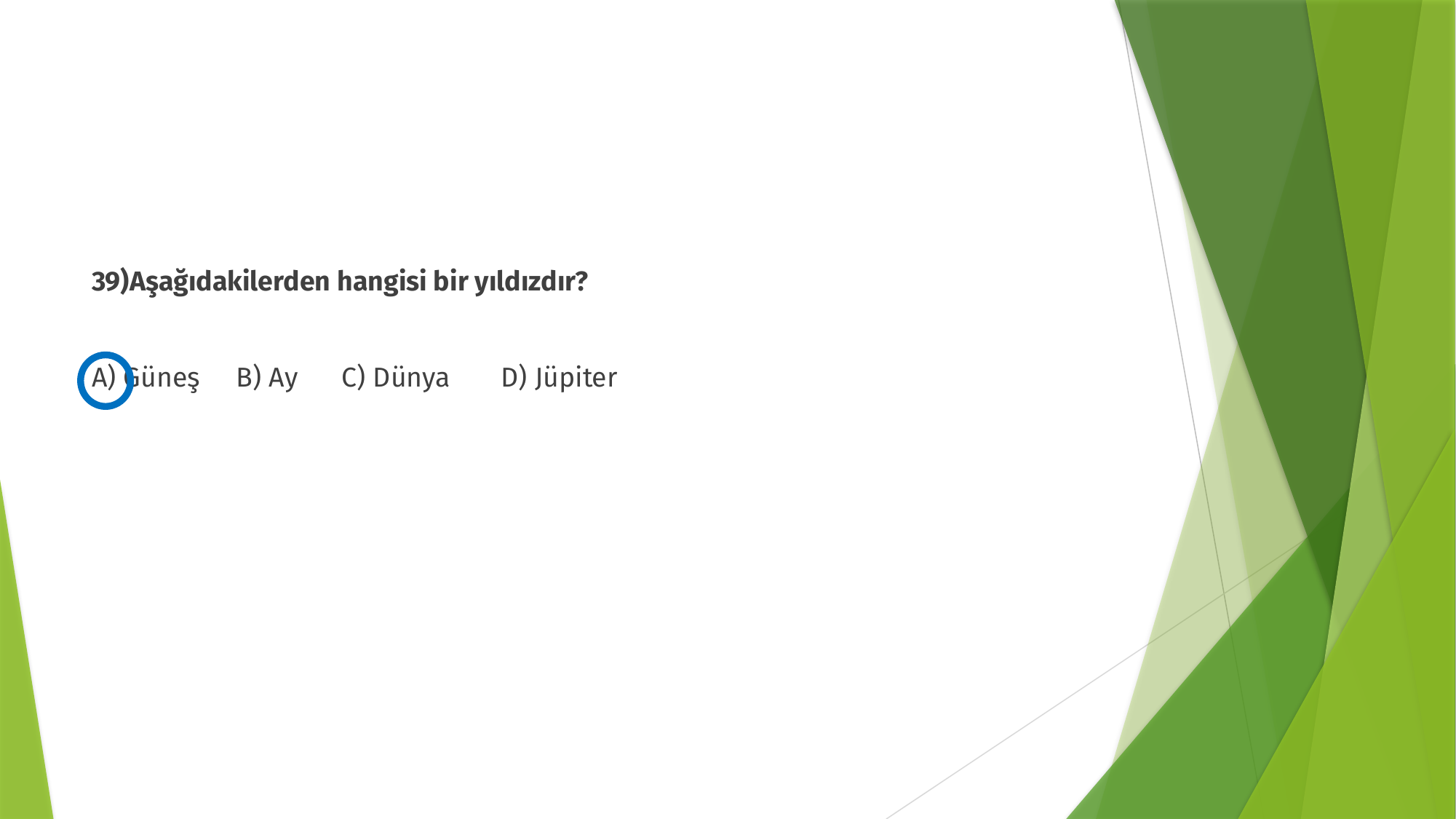

#
39)Aşağıdakilerden hangisi bir yıldızdır?

A) Güneş     B) Ay      C) Dünya       D) Jüpiter